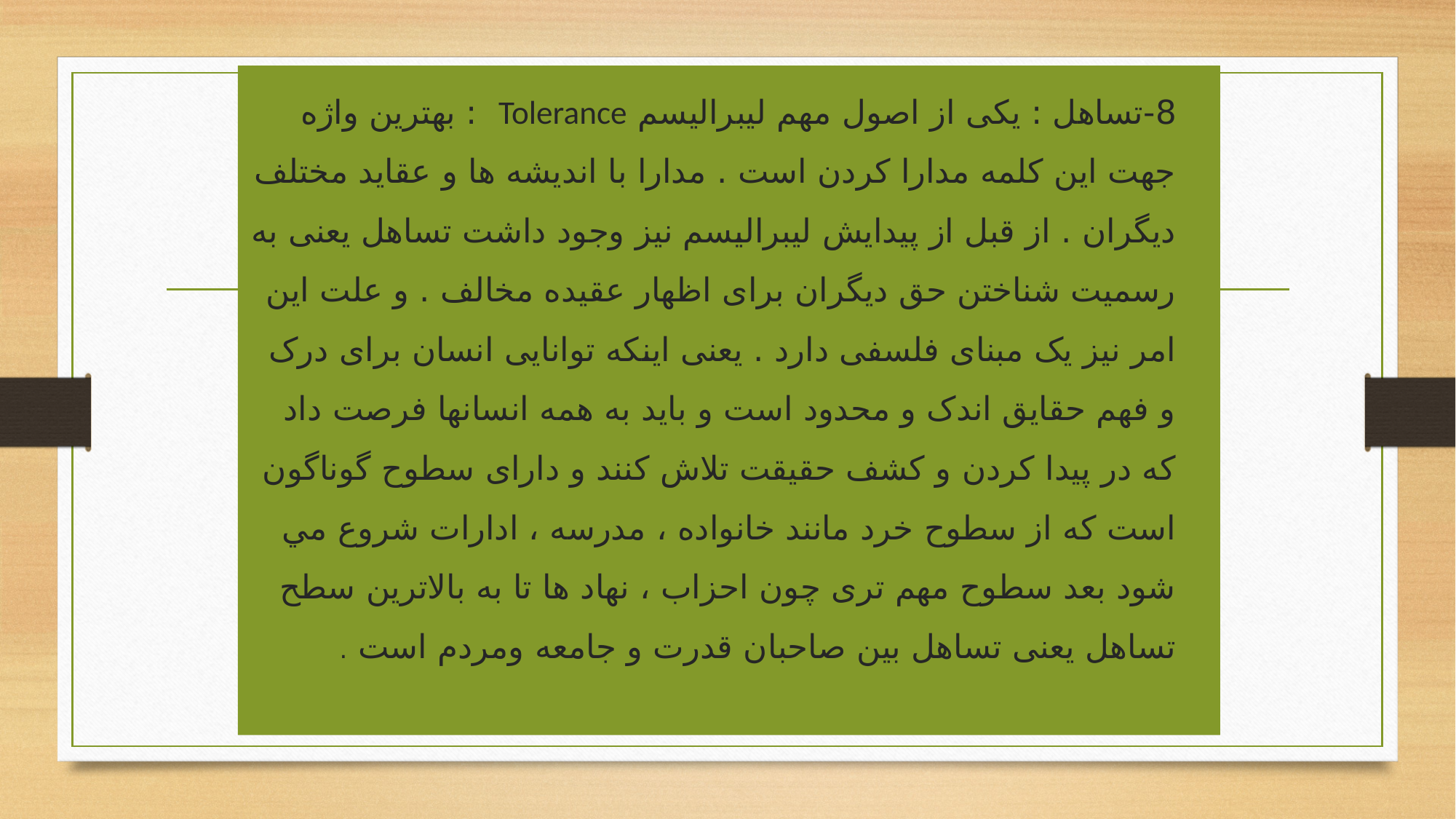

8-تساهل : یکی از اصول مهم لیبرالیسم Tolerance  : بهترین واژه جهت این کلمه مدارا کردن است . مدارا با اندیشه ها و عقاید مختلف دیگران . از قبل از پیدایش لیبرالیسم نیز وجود داشت تساهل یعنی به رسمیت شناختن حق دیگران برای اظهار عقیده مخالف . و علت این امر نیز یک مبنای فلسفی دارد . یعنی اینکه توانایی انسان برای درک و فهم حقایق اندک و محدود است و باید به همه انسانها فرصت داد که در پیدا کردن و کشف حقیقت تلاش کنند و دارای سطوح گوناگون است که از سطوح خرد مانند خانواده ، مدرسه ، ادارات شروع مي شود بعد سطوح مهم تری چون احزاب ، نهاد ها تا به بالاترین سطح تساهل یعنی تساهل بین صاحبان قدرت و جامعه ومردم است .